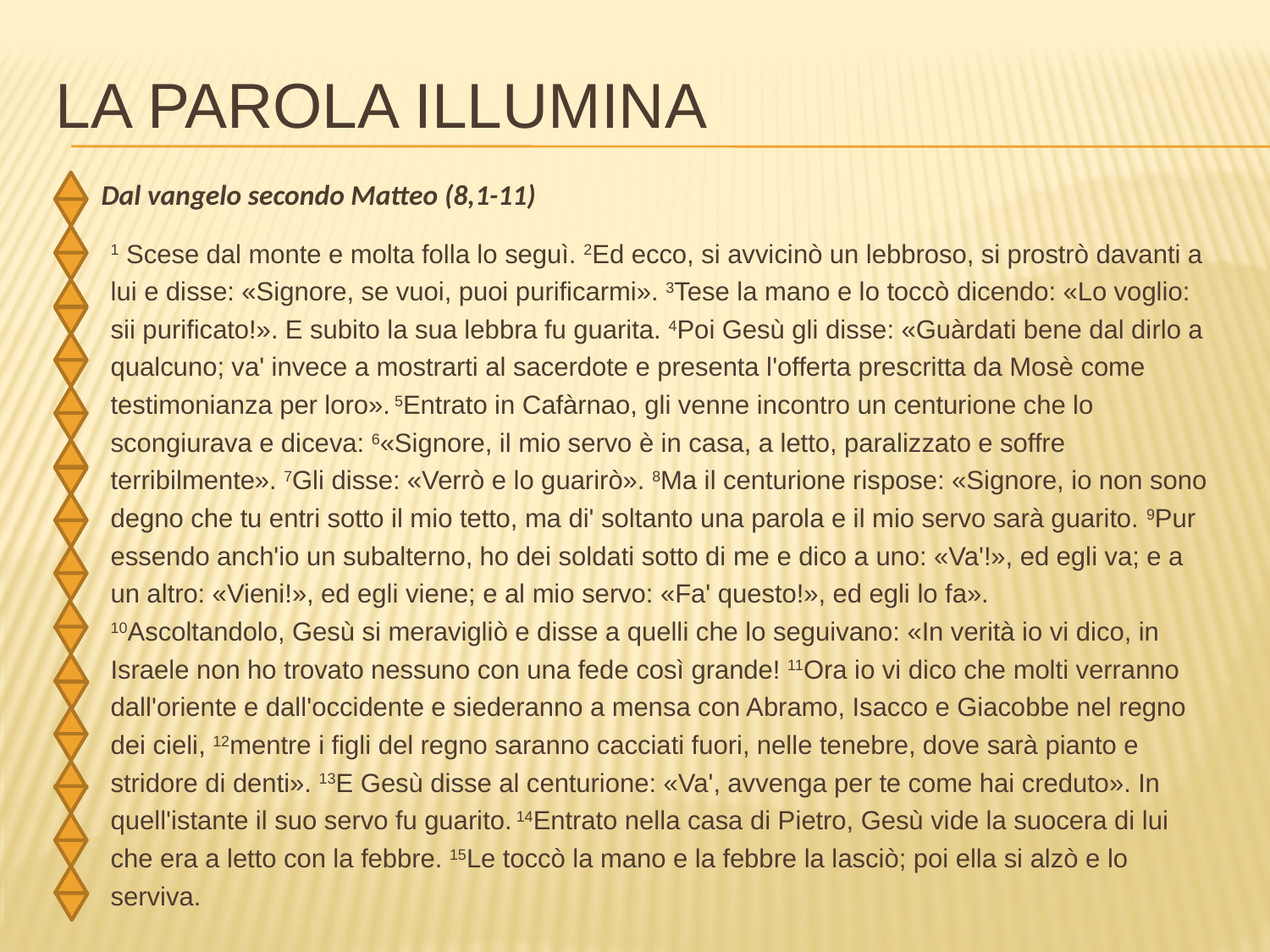

# La parola illumina
        Dal vangelo secondo Matteo (8,1-11)

1 Scese dal monte e molta folla lo seguì. 2Ed ecco, si avvicinò un lebbroso, si prostrò davanti a lui e disse: «Signore, se vuoi, puoi purificarmi». 3Tese la mano e lo toccò dicendo: «Lo voglio: sii purificato!». E subito la sua lebbra fu guarita. 4Poi Gesù gli disse: «Guàrdati bene dal dirlo a qualcuno; va' invece a mostrarti al sacerdote e presenta l'offerta prescritta da Mosè come testimonianza per loro». 5Entrato in Cafàrnao, gli venne incontro un centurione che lo scongiurava e diceva: 6«Signore, il mio servo è in casa, a letto, paralizzato e soffre terribilmente». 7Gli disse: «Verrò e lo guarirò». 8Ma il centurione rispose: «Signore, io non sono degno che tu entri sotto il mio tetto, ma di' soltanto una parola e il mio servo sarà guarito. 9Pur essendo anch'io un subalterno, ho dei soldati sotto di me e dico a uno: «Va'!», ed egli va; e a un altro: «Vieni!», ed egli viene; e al mio servo: «Fa' questo!», ed egli lo fa».
10Ascoltandolo, Gesù si meravigliò e disse a quelli che lo seguivano: «In verità io vi dico, in Israele non ho trovato nessuno con una fede così grande! 11Ora io vi dico che molti verranno dall'oriente e dall'occidente e siederanno a mensa con Abramo, Isacco e Giacobbe nel regno dei cieli, 12mentre i figli del regno saranno cacciati fuori, nelle tenebre, dove sarà pianto e stridore di denti». 13E Gesù disse al centurione: «Va', avvenga per te come hai creduto». In quell'istante il suo servo fu guarito. 14Entrato nella casa di Pietro, Gesù vide la suocera di lui che era a letto con la febbre. 15Le toccò la mano e la febbre la lasciò; poi ella si alzò e lo serviva.